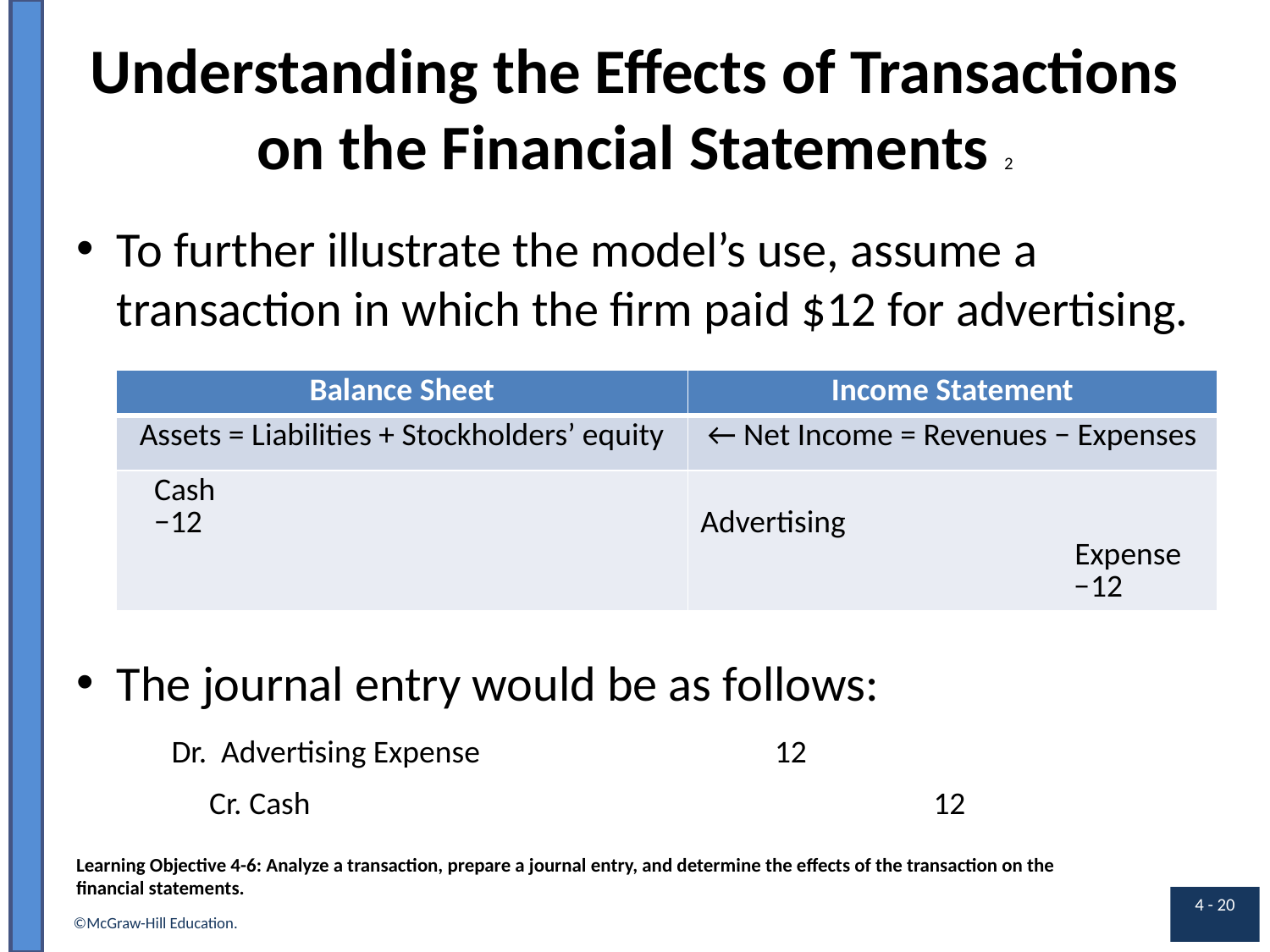

# Understanding the Effects of Transactions on the Financial Statements 2
To further illustrate the model’s use, assume a transaction in which the firm paid $12 for advertising.
| Balance Sheet | Income Statement |
| --- | --- |
| Assets = Liabilities + Stockholders’ equity | ← Net Income = Revenues − Expenses |
| Cash −12 | Advertising Expense −12 |
The journal entry would be as follows:
| Dr. Advertising Expense | 12 | Blank |
| --- | --- | --- |
| Cr. Cash | Blank | 12 |
Learning Objective 4-6: Analyze a transaction, prepare a journal entry, and determine the effects of the transaction on the financial statements.